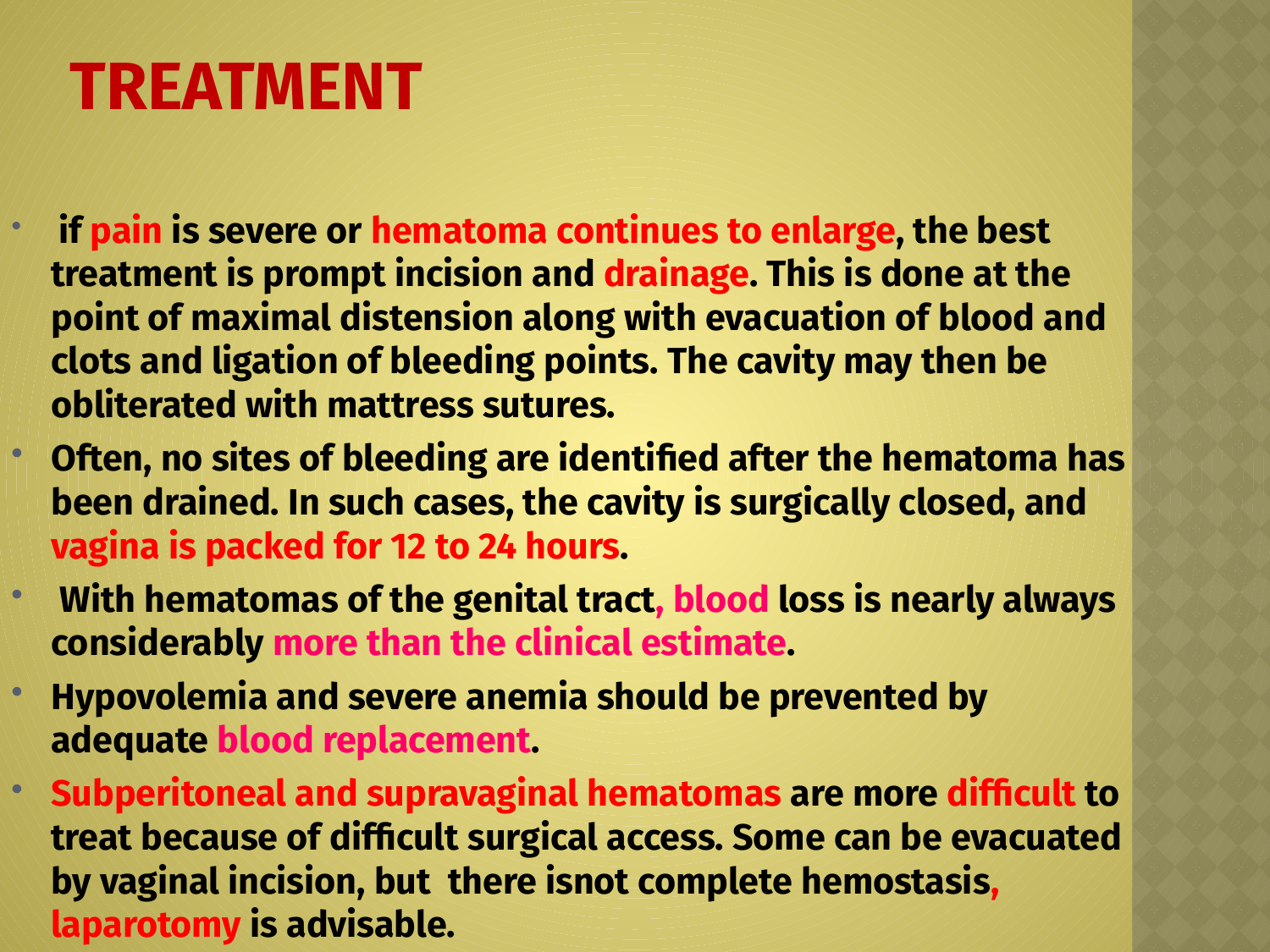

# Treatment

 if pain is severe or hematoma continues to enlarge, the best treatment is prompt incision and drainage. This is done at the point of maximal distension along with evacuation of blood and clots and ligation of bleeding points. The cavity may then be obliterated with mattress sutures.
Often, no sites of bleeding are identified after the hematoma has been drained. In such cases, the cavity is surgically closed, and vagina is packed for 12 to 24 hours.
 With hematomas of the genital tract, blood loss is nearly always considerably more than the clinical estimate.
Hypovolemia and severe anemia should be prevented by adequate blood replacement.
Subperitoneal and supravaginal hematomas are more difficult to treat because of difficult surgical access. Some can be evacuated by vaginal incision, but  there isnot complete hemostasis, laparotomy is advisable.